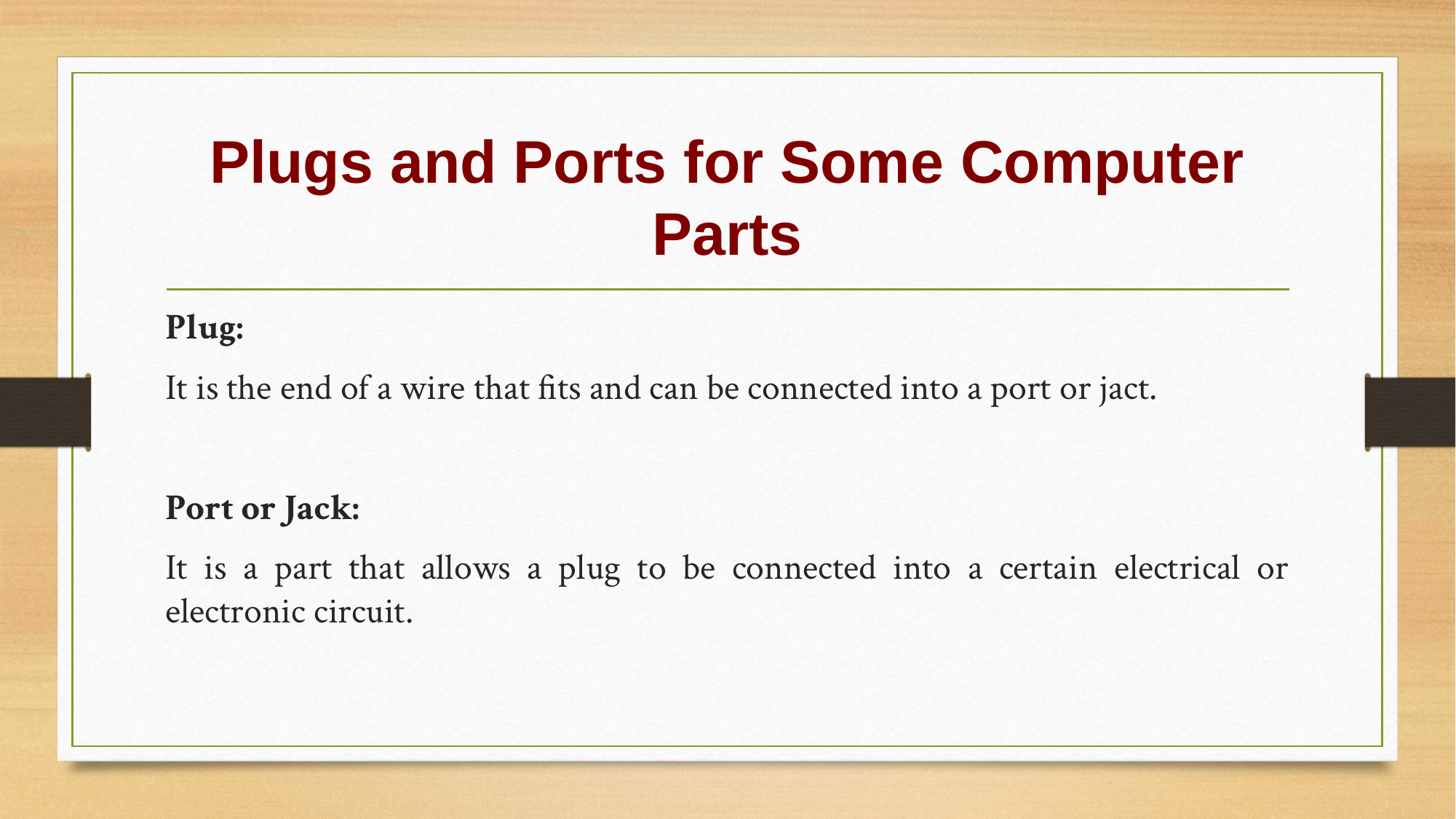

# Plugs and Ports for Some Computer Parts
Plug:
It is the end of a wire that fits and can be connected into a port or jact.

Port or Jack:
It is a part that allows a plug to be connected into a certain electrical or electronic circuit.